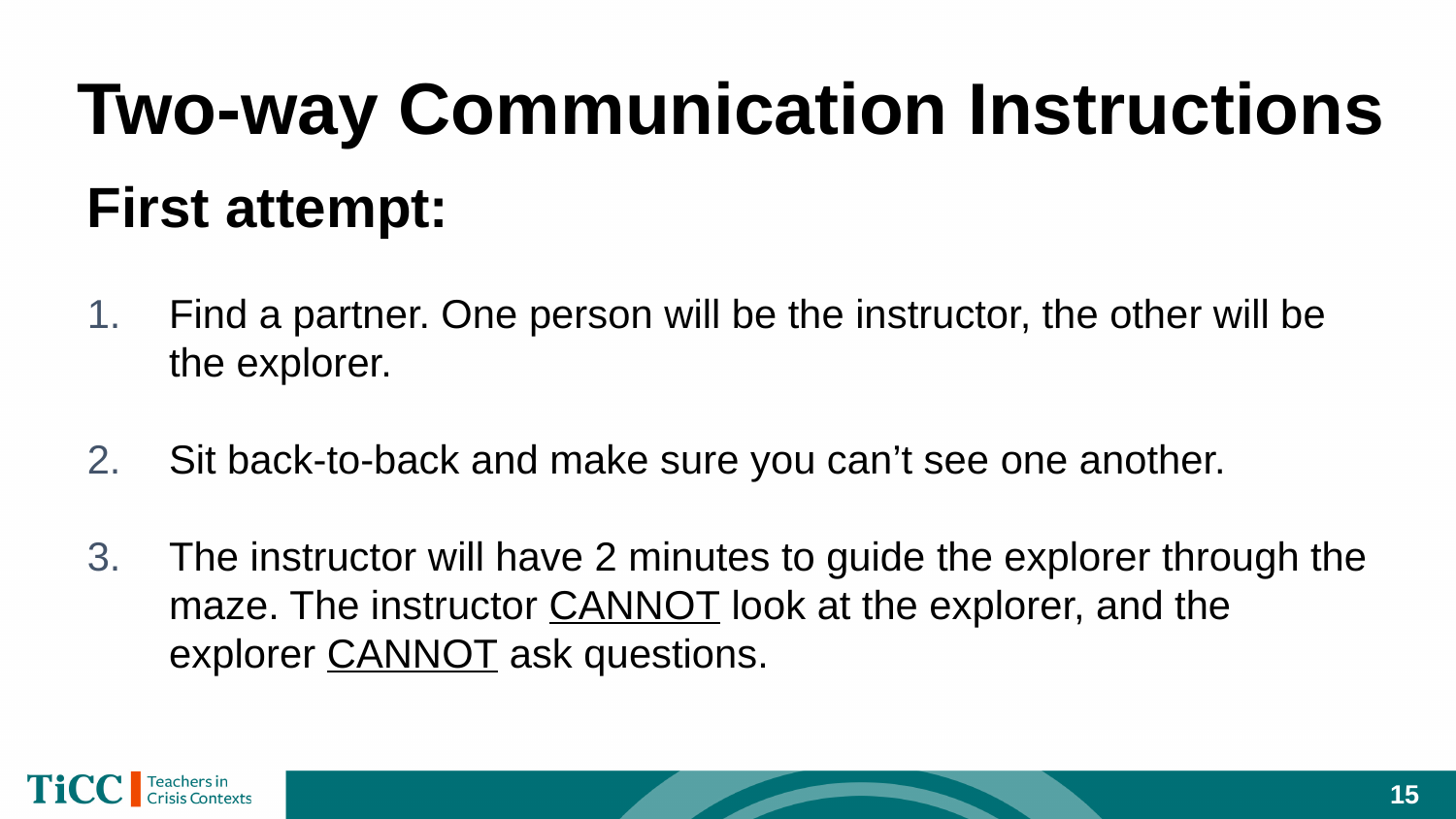

# Two-way Communication Instructions
First attempt:

Find a partner. One person will be the instructor, the other will be the explorer.

Sit back-to-back and make sure you can’t see one another.

The instructor will have 2 minutes to guide the explorer through the maze. The instructor CANNOT look at the explorer, and the explorer CANNOT ask questions.

15